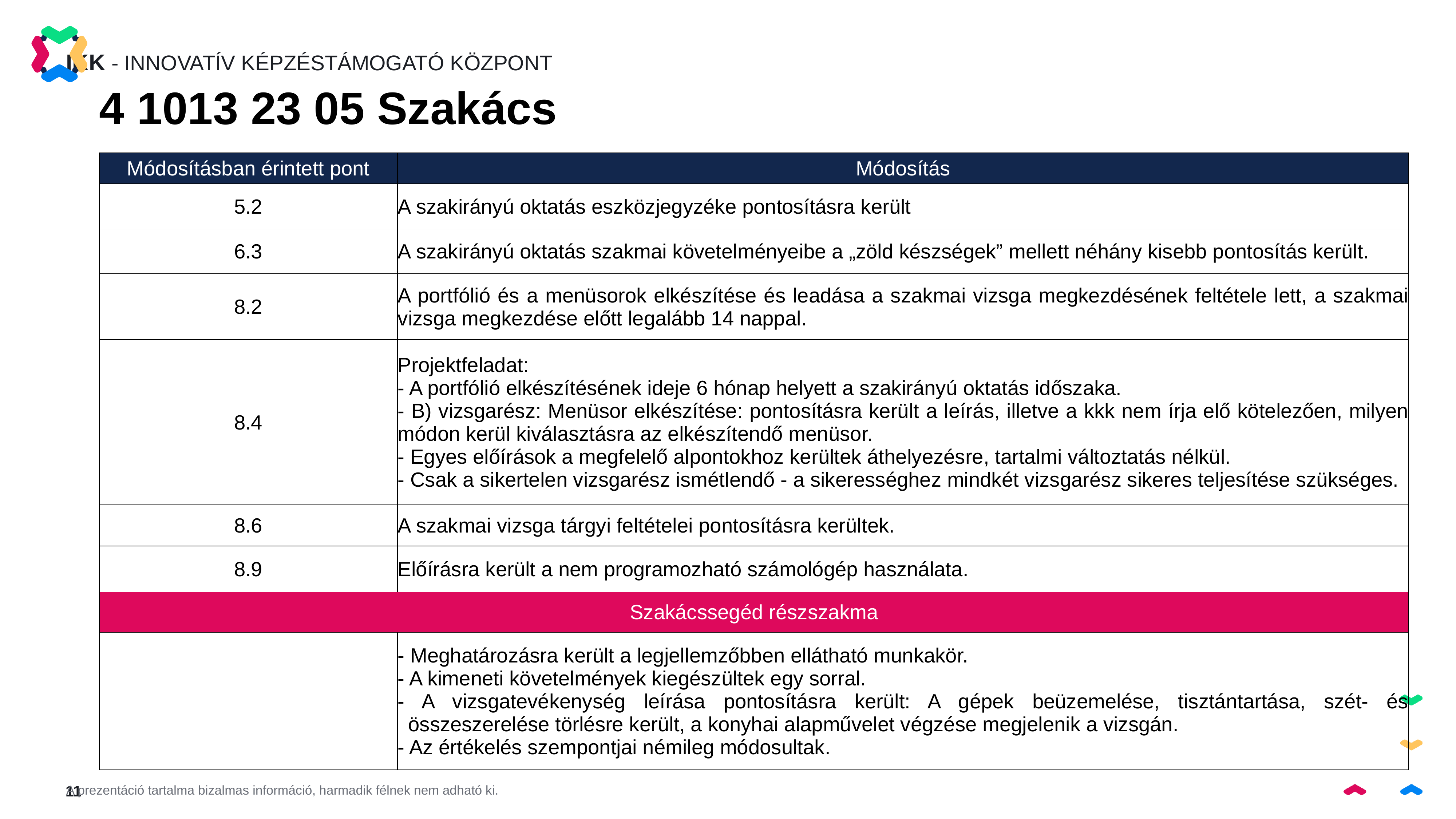

4 1013 23 05 Szakács
| Módosításban érintett pont | Módosítás |
| --- | --- |
| 5.2 | A szakirányú oktatás eszközjegyzéke pontosításra került |
| 6.3 | A szakirányú oktatás szakmai követelményeibe a „zöld készségek” mellett néhány kisebb pontosítás került. |
| 8.2 | A portfólió és a menüsorok elkészítése és leadása a szakmai vizsga megkezdésének feltétele lett, a szakmai vizsga megkezdése előtt legalább 14 nappal. |
| 8.4 | Projektfeladat: - A portfólió elkészítésének ideje 6 hónap helyett a szakirányú oktatás időszaka. - B) vizsgarész: Menüsor elkészítése: pontosításra került a leírás, illetve a kkk nem írja elő kötelezően, milyen módon kerül kiválasztásra az elkészítendő menüsor. - Egyes előírások a megfelelő alpontokhoz kerültek áthelyezésre, tartalmi változtatás nélkül. - Csak a sikertelen vizsgarész ismétlendő - a sikerességhez mindkét vizsgarész sikeres teljesítése szükséges. |
| 8.6 | A szakmai vizsga tárgyi feltételei pontosításra kerültek. |
| 8.9 | Előírásra került a nem programozható számológép használata. |
| Szakácssegéd részszakma |  |
|  | - Meghatározásra került a legjellemzőbben ellátható munkakör. - A kimeneti követelmények kiegészültek egy sorral. - A vizsgatevékenység leírása pontosításra került: A gépek beüzemelése, tisztántartása, szét- és összeszerelése törlésre került, a konyhai alapművelet végzése megjelenik a vizsgán. - Az értékelés szempontjai némileg módosultak. |